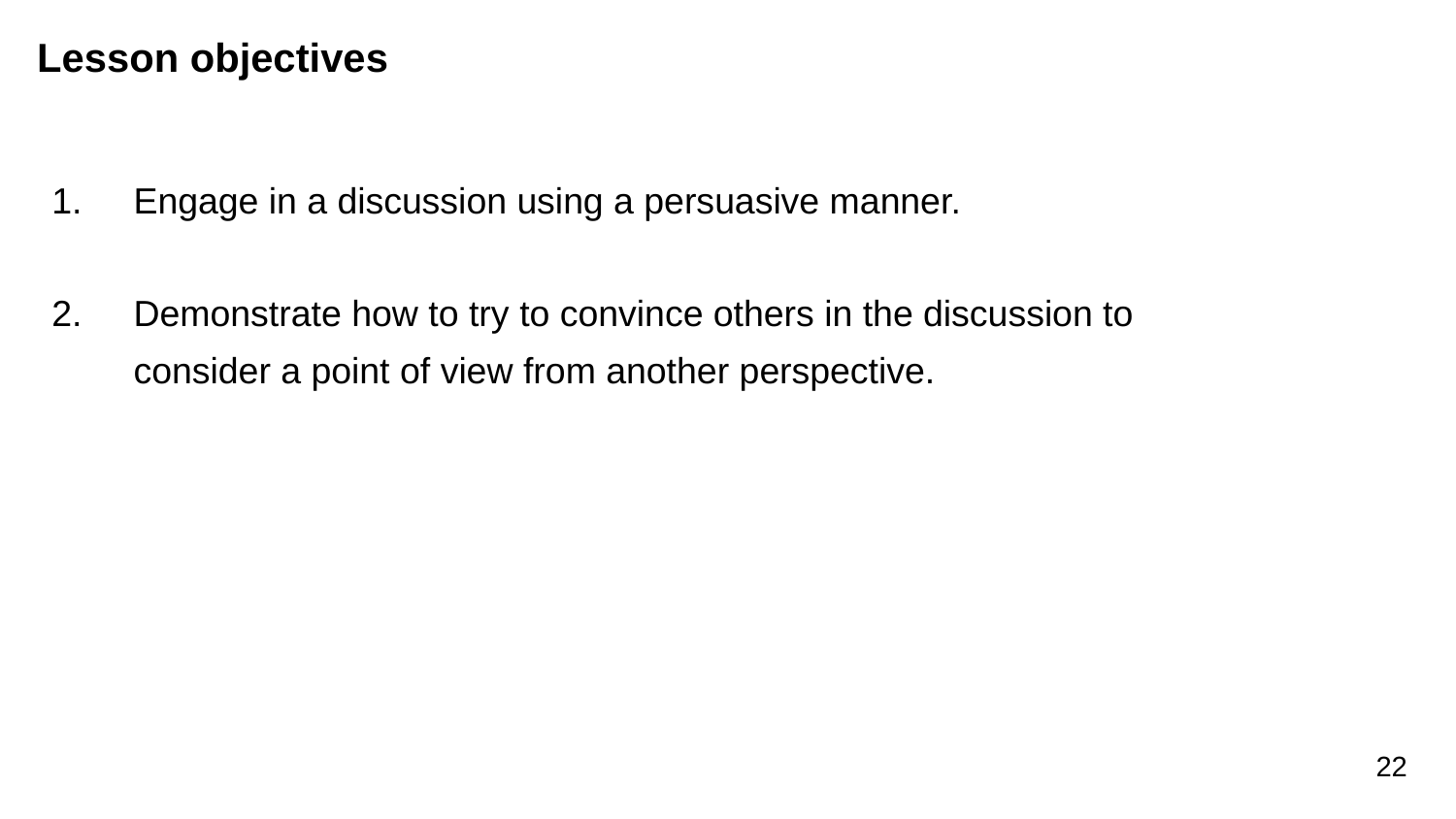

# Lesson objectives
Engage in a discussion using a persuasive manner.

Demonstrate how to try to convince others in the discussion to consider a point of view from another perspective.
22